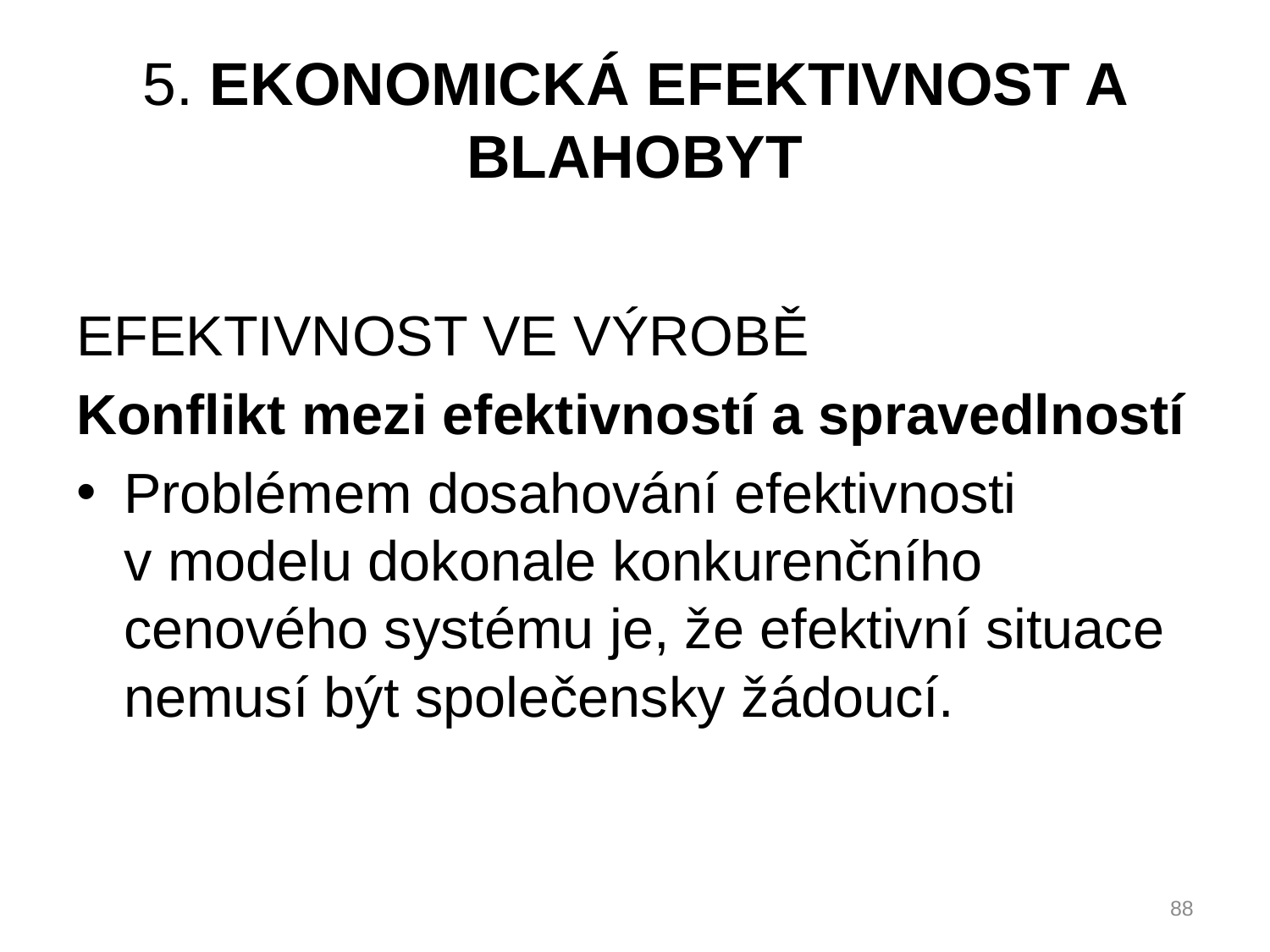

# 5. Ekonomická efektivnost a blahobyt

EFEKTIVNOST VE VÝROBĚ
Konflikt mezi efektivností a spravedlností
Problémem dosahování efektivnosti v modelu dokonale konkurenčního cenového systému je, že efektivní situace nemusí být společensky žádoucí.
88